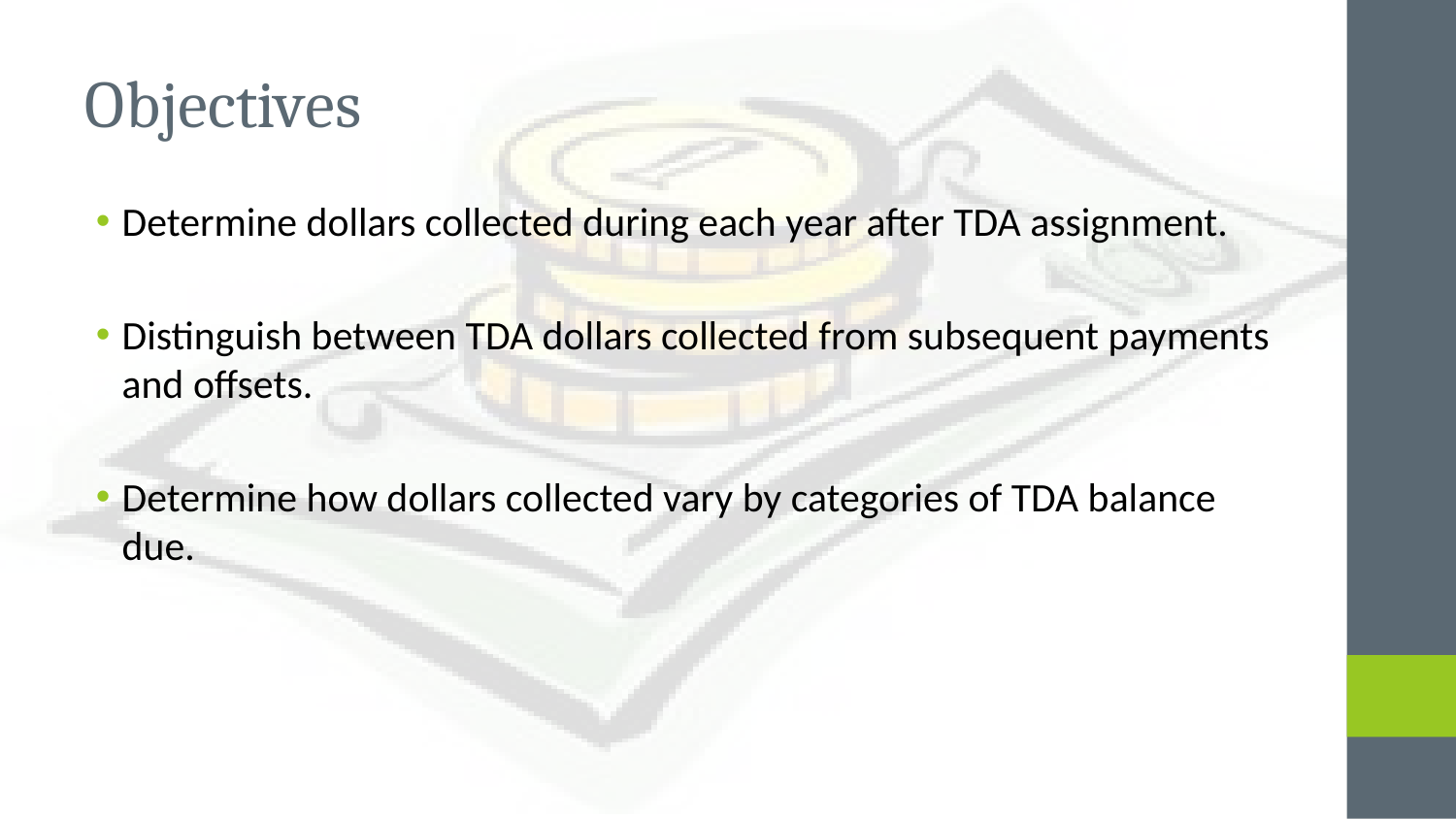

# Objectives
Determine dollars collected during each year after TDA assignment.

Distinguish between TDA dollars collected from subsequent payments and offsets.

Determine how dollars collected vary by categories of TDA balance due.